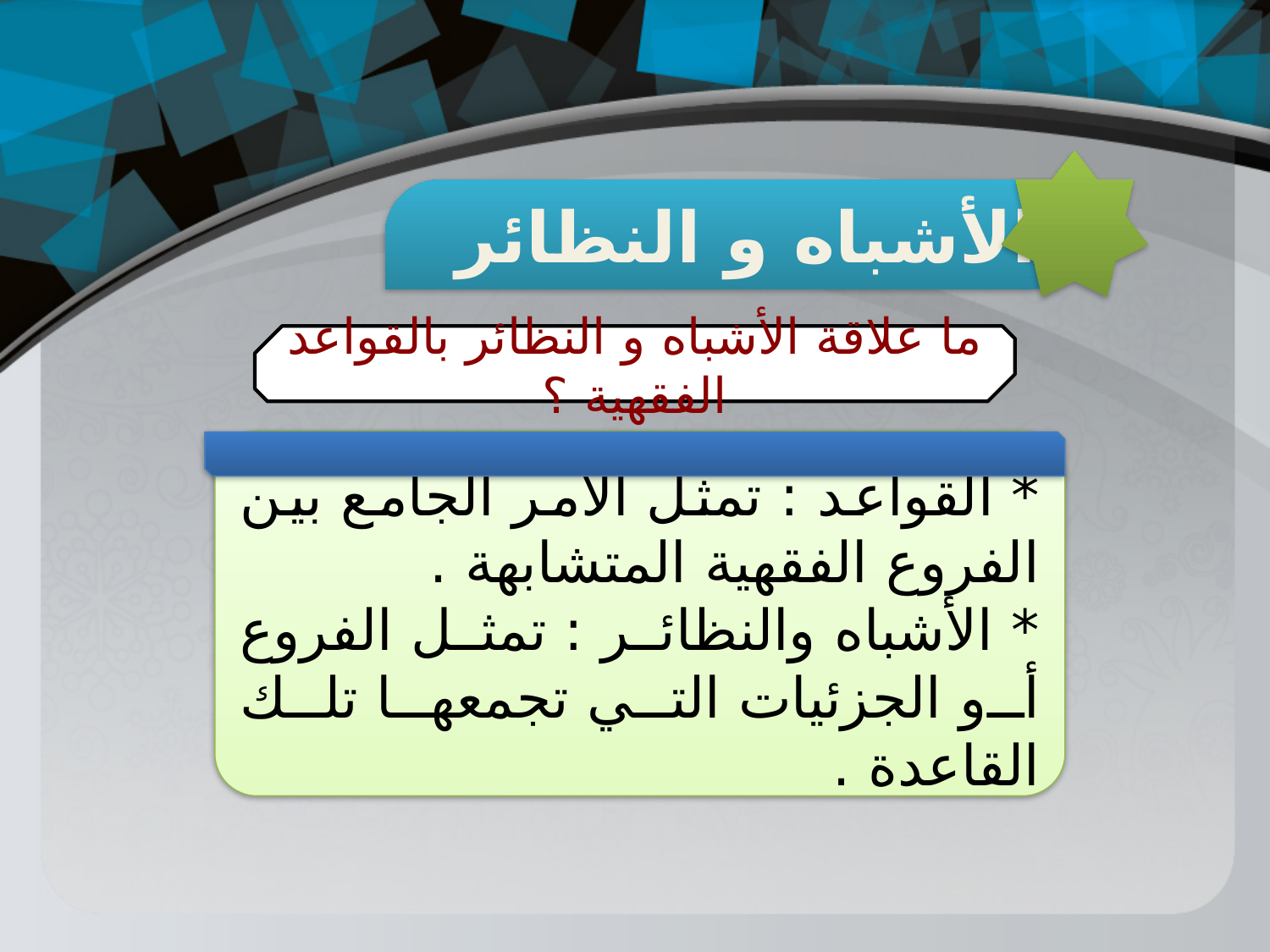

الأشباه و النظائر
ما علاقة الأشباه و النظائر بالقواعد الفقهية ؟

* القواعد : تمثل الأمر الجامع بين الفروع الفقهية المتشابهة .
* الأشباه والنظائر : تمثل الفروع أو الجزئيات التي تجمعها تلك القاعدة .